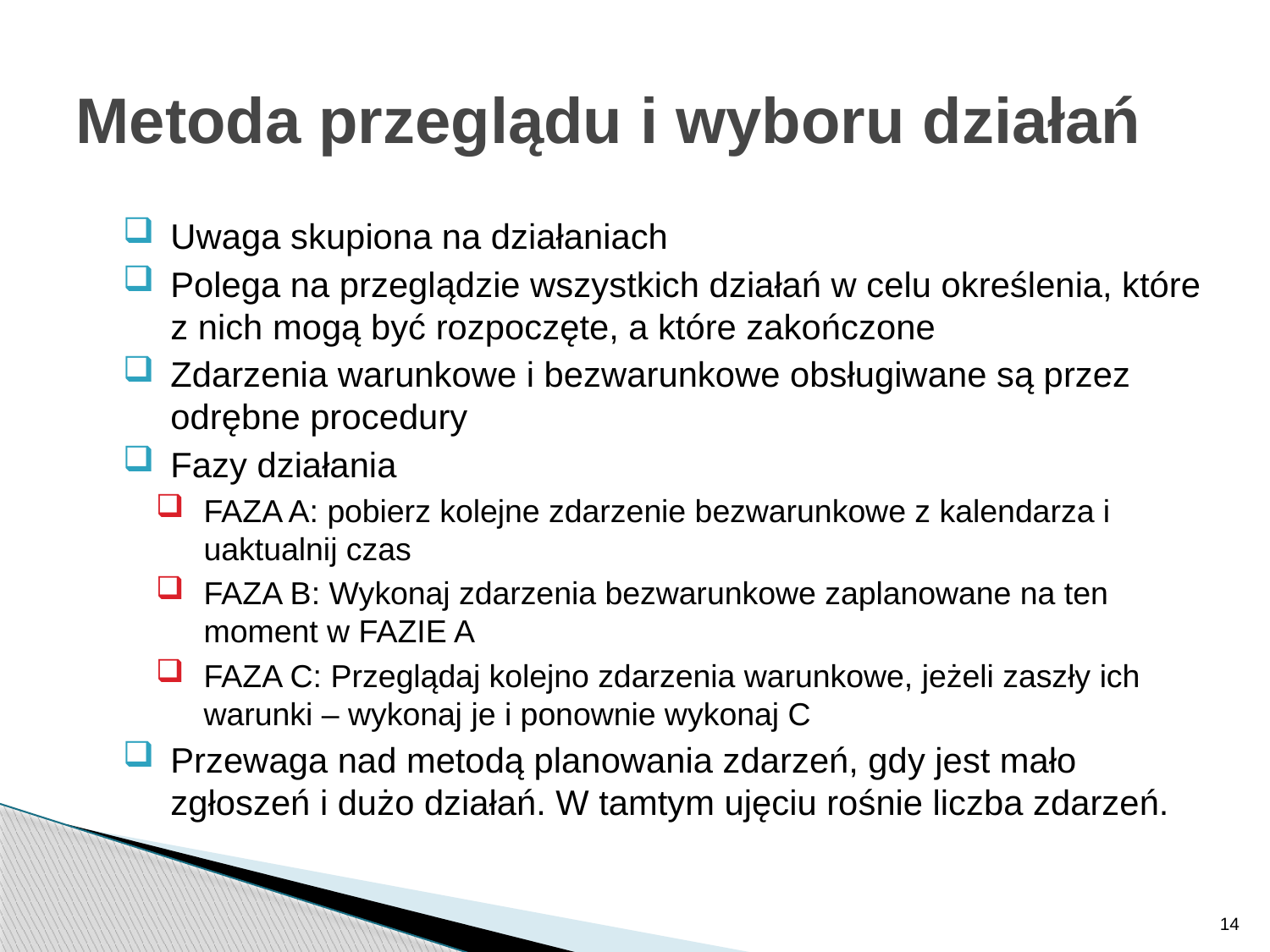

# Metoda przeglądu i wyboru działań
Uwaga skupiona na działaniach
Polega na przeglądzie wszystkich działań w celu określenia, które z nich mogą być rozpoczęte, a które zakończone
Zdarzenia warunkowe i bezwarunkowe obsługiwane są przez odrębne procedury
Fazy działania
FAZA A: pobierz kolejne zdarzenie bezwarunkowe z kalendarza i uaktualnij czas
FAZA B: Wykonaj zdarzenia bezwarunkowe zaplanowane na ten moment w FAZIE A
FAZA C: Przeglądaj kolejno zdarzenia warunkowe, jeżeli zaszły ich warunki – wykonaj je i ponownie wykonaj C
Przewaga nad metodą planowania zdarzeń, gdy jest mało zgłoszeń i dużo działań. W tamtym ujęciu rośnie liczba zdarzeń.
14